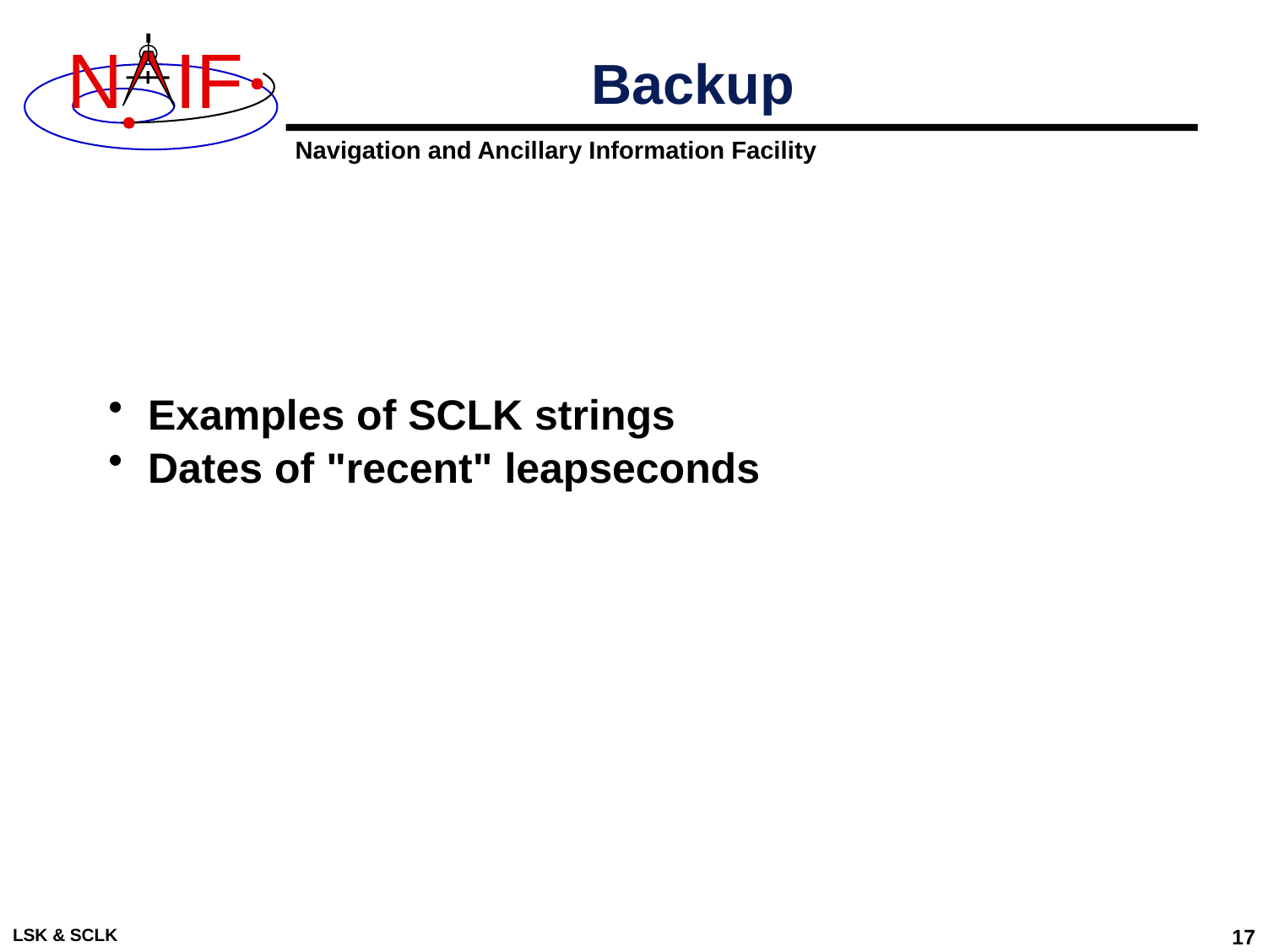

# Backup
Examples of SCLK strings
Dates of "recent" leapseconds
LSK & SCLK
17